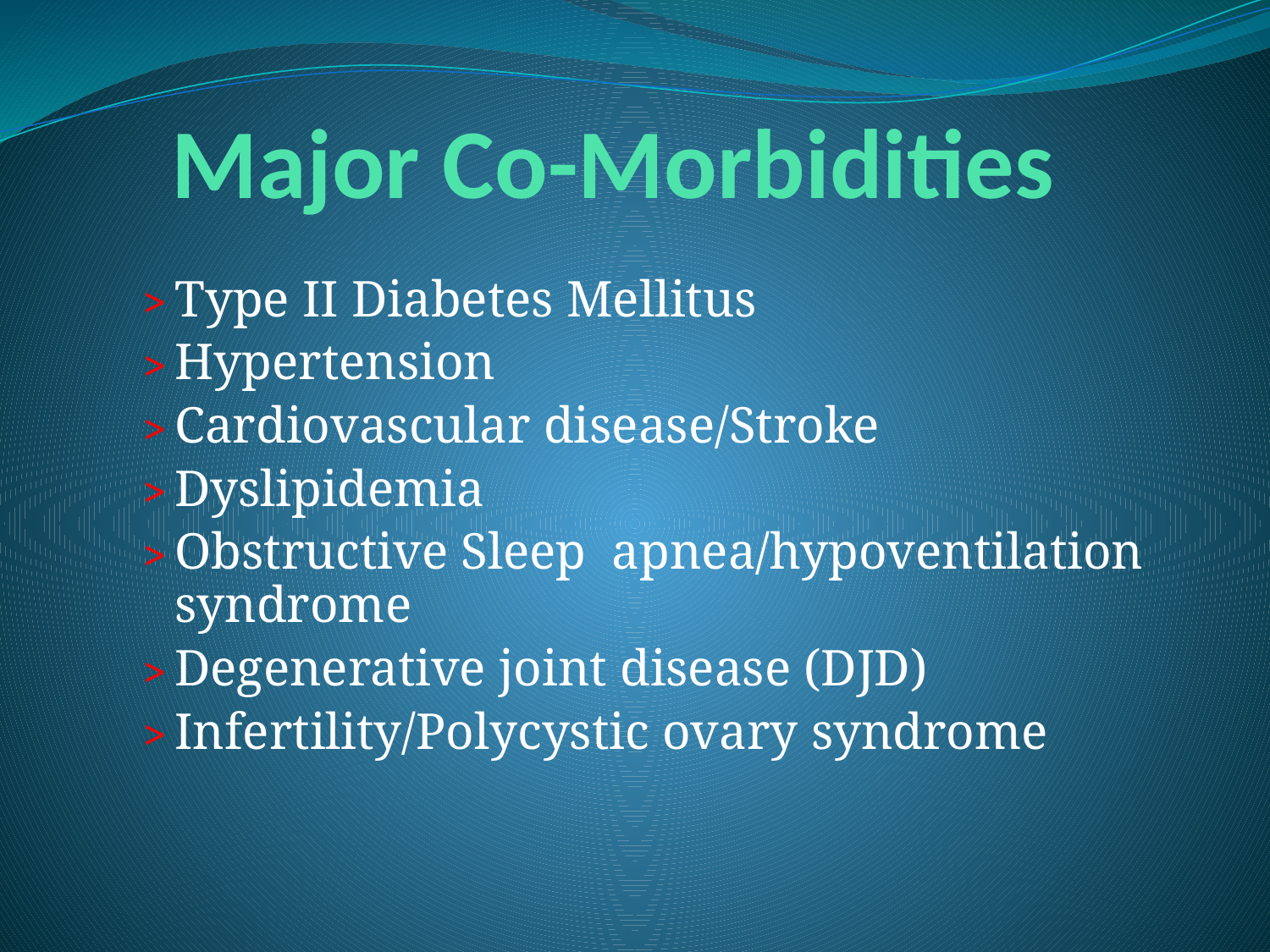

# Major Co-Morbidities
Type II Diabetes Mellitus
Hypertension
Cardiovascular disease/Stroke
Dyslipidemia
Obstructive Sleep  apnea/hypoventilation syndrome
Degenerative joint disease (DJD)
Infertility/Polycystic ovary syndrome